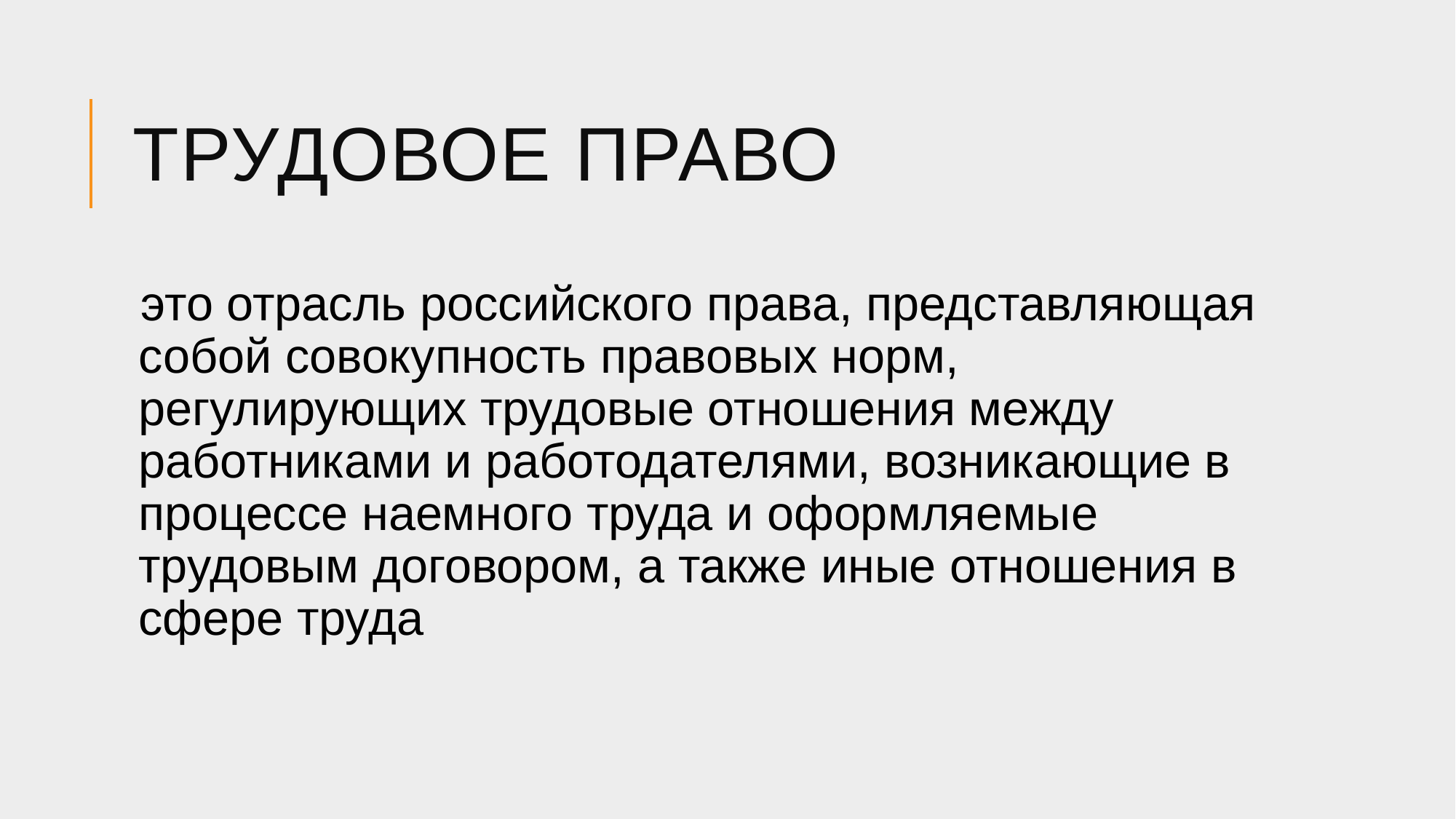

# Трудовое право
это отрасль российского права, представляющая собой совокупность правовых норм, регулирующих трудовые отношения между работниками и работодателями, возникающие в процессе наемного труда и оформляемые трудовым договором, а также иные отношения в сфере труда